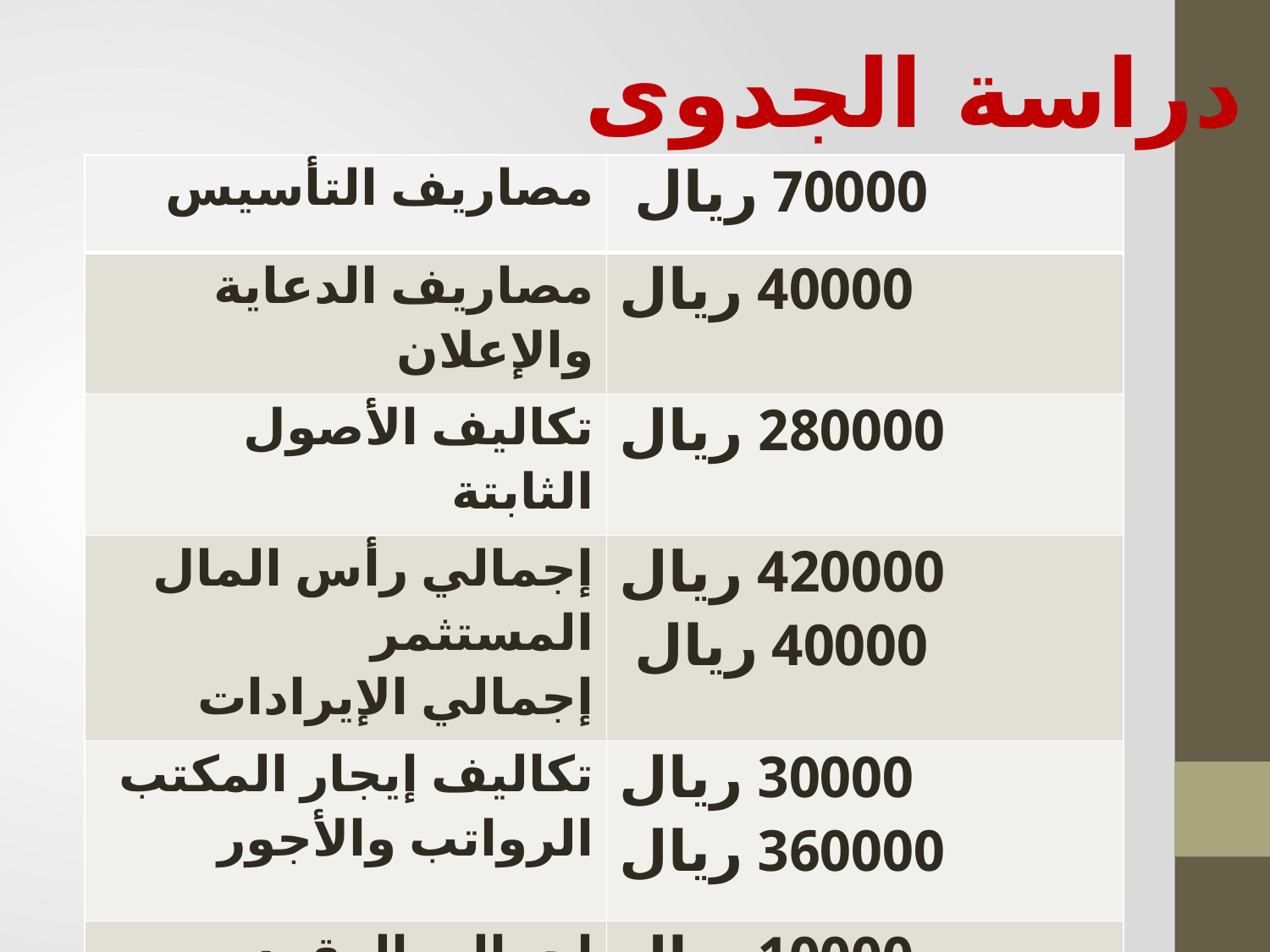

دراسة الجدوى
| مصاريف التأسيس | 70000 ريال |
| --- | --- |
| مصاريف الدعاية والإعلان | 40000 ريال |
| تكاليف الأصول الثابتة | 280000 ريال |
| إجمالي رأس المال المستثمر إجمالي الإيرادات | 420000 ريال 40000 ريال |
| تكاليف إيجار المكتب الرواتب والأجور | 30000 ريال 360000 ريال |
| إجمالي الوقود | 10000 ريال |